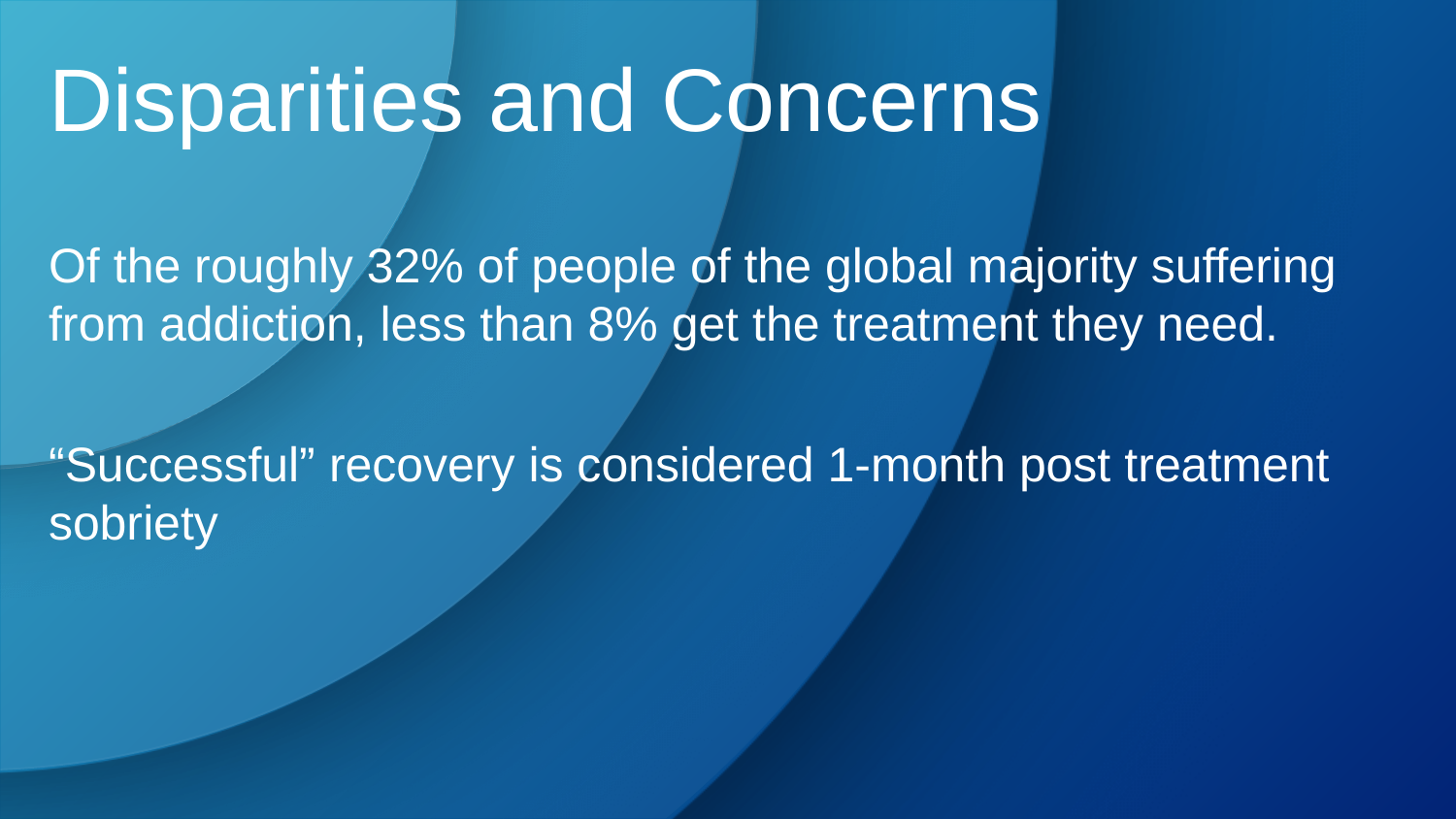

Disparities and Concerns

Of the roughly 32% of people of the global majority suffering from addiction, less than 8% get the treatment they need.

“Successful” recovery is considered 1-month post treatment sobriety